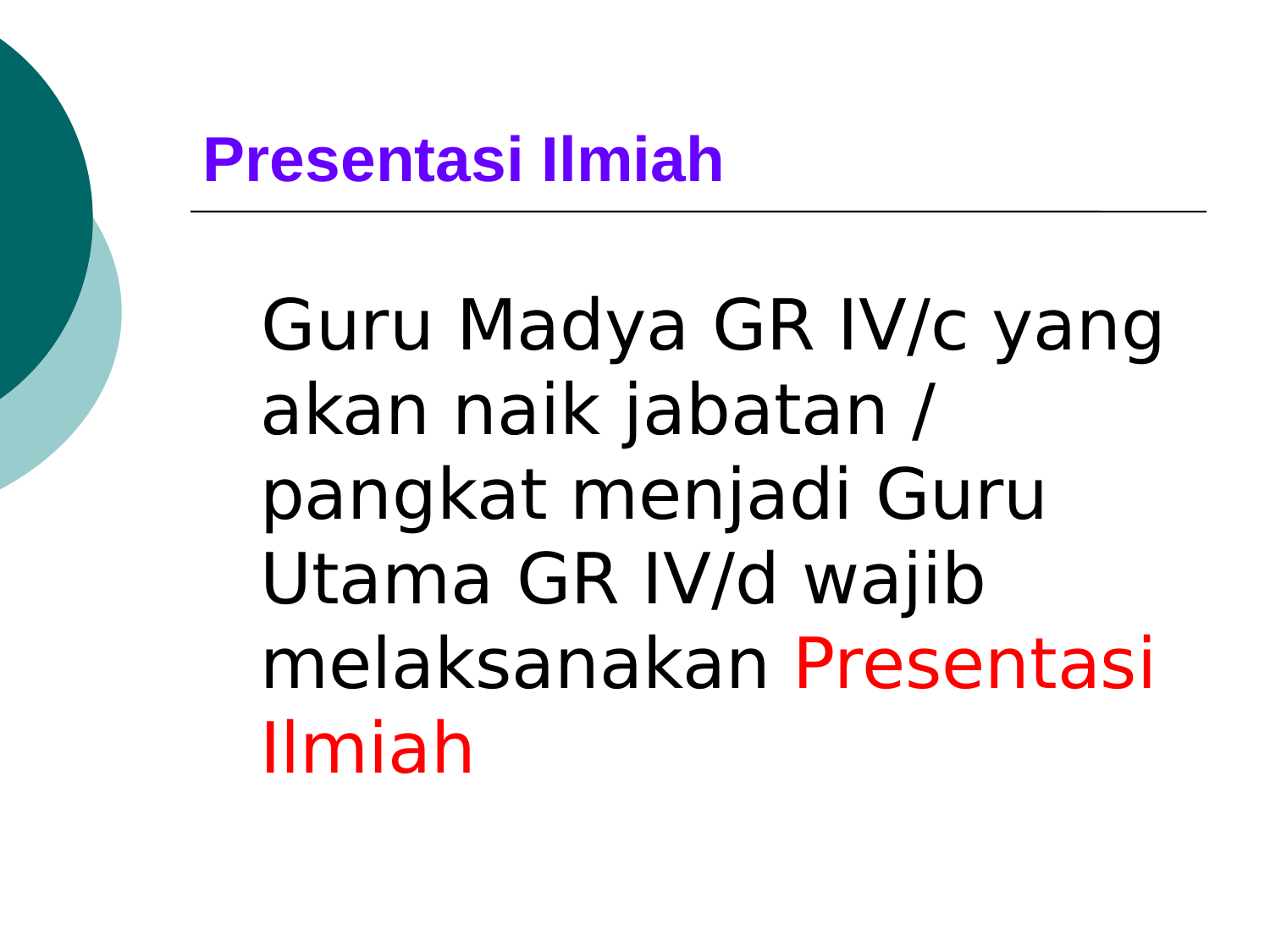

Presentasi Ilmiah
   Guru Madya GR IV/c yang akan naik jabatan / pangkat menjadi Guru Utama GR IV/d wajib melaksanakan Presentasi Ilmiah